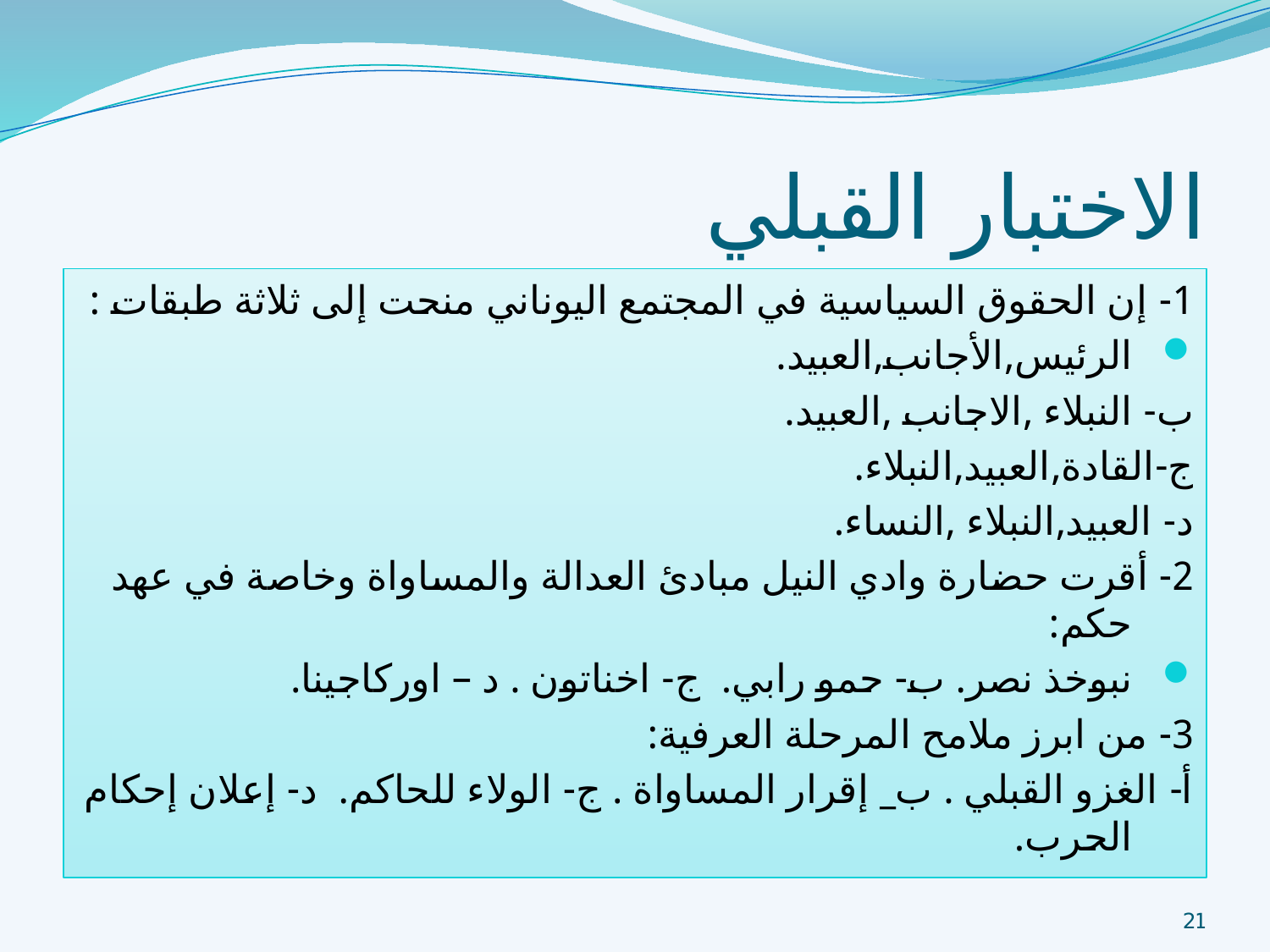

# الاختبار القبلي
1- إن الحقوق السياسية في المجتمع اليوناني منحت إلى ثلاثة طبقات :
الرئيس,الأجانب,العبيد.
ب- النبلاء ,الاجانب ,العبيد.
ج-القادة,العبيد,النبلاء.
د- العبيد,النبلاء ,النساء.
2- أقرت حضارة وادي النيل مبادئ العدالة والمساواة وخاصة في عهد حكم:
نبوخذ نصر. ب- حمو رابي.  ج- اخناتون . د – اوركاجينا.
3- من ابرز ملامح المرحلة العرفية:
أ- الغزو القبلي . ب_ إقرار المساواة . ج- الولاء للحاكم.  د- إعلان إحكام الحرب.

21